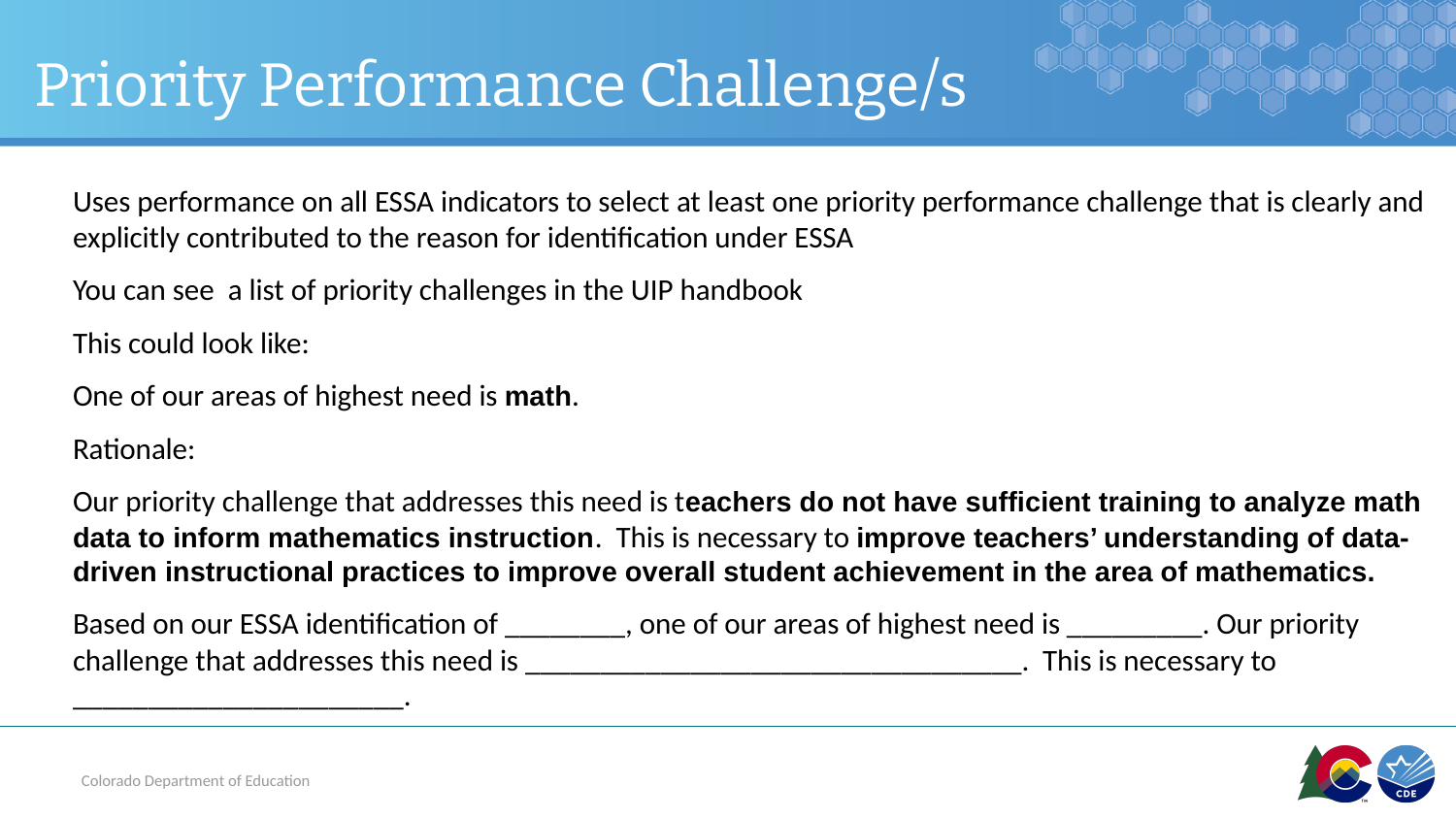

# Priority Performance Challenge/s
Uses performance on all ESSA indicators to select at least one priority performance challenge that is clearly and explicitly contributed to the reason for identification under ESSA
You can see  a list of priority challenges in the UIP handbook
This could look like:
One of our areas of highest need is math.
Rationale:
Our priority challenge that addresses this need is teachers do not have sufficient training to analyze math data to inform mathematics instruction.  This is necessary to improve teachers’ understanding of data-driven instructional practices to improve overall student achievement in the area of mathematics.
Based on our ESSA identification of ________, one of our areas of highest need is _________. Our priority challenge that addresses this need is _________________________________.  This is necessary to ______________________.